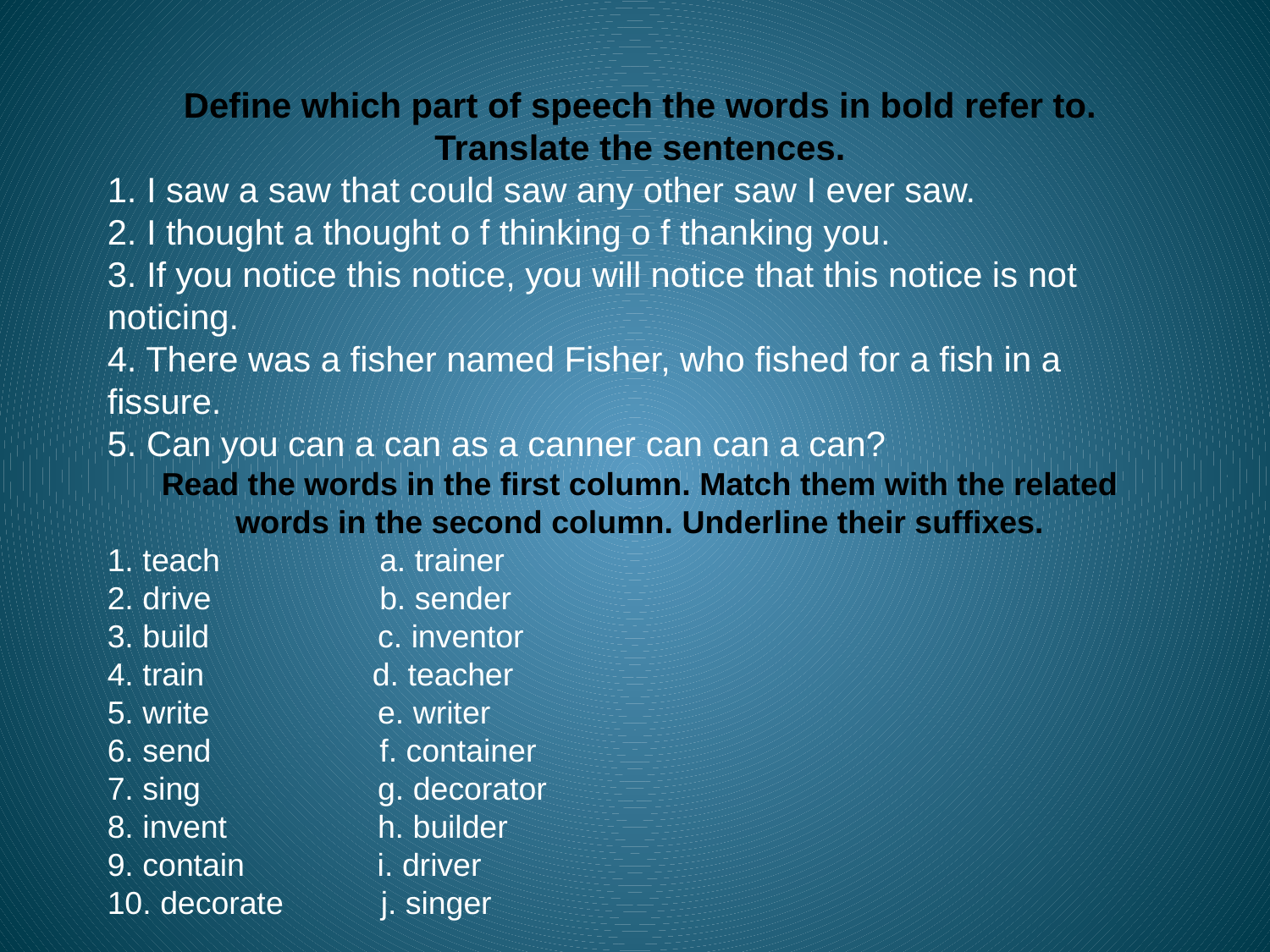

Define which part of speech the words in bold refer to. Translate the sentences.
1. I saw a saw that could saw any other saw I ever saw.
2. I thought a thought o f thinking o f thanking you.
3. If you notice this notice, you will notice that this notice is not noticing.
4. There was a fisher named Fisher, who fished for a fish in a fissure.
5. Can you can a can as a canner can can a can?
Read the words in the first column. Match them with the related
words in the second column. Underline their suffixes.
1. teach                  a. trainer
2. drive                   b. sender
3. build                   c. inventor
4. train                   d. teacher
5. write                   e. writer
6. send                   f. container
7. sing                    g. decorator
8. invent                 h. builder
9. contain               i. driver
10. decorate           j. singer